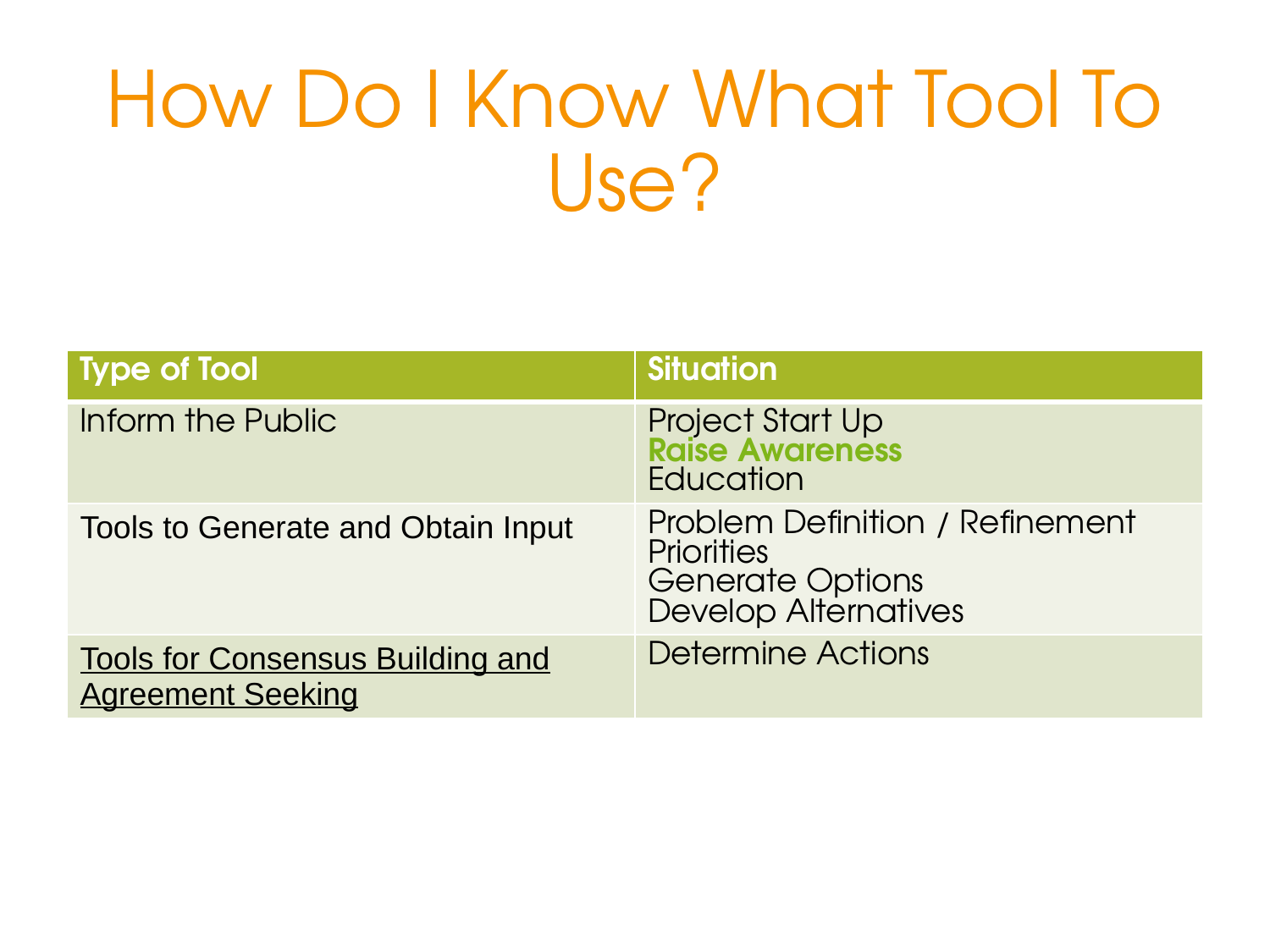

How Do I Know What Tool To Use?
| Type of Tool | Situation |
| --- | --- |
| Inform the Public | Project Start Up Raise Awareness Education |
| Tools to Generate and Obtain Input | Problem Definition / Refinement Priorities Generate Options Develop Alternatives |
| Tools for Consensus Building and Agreement Seeking | Determine Actions |